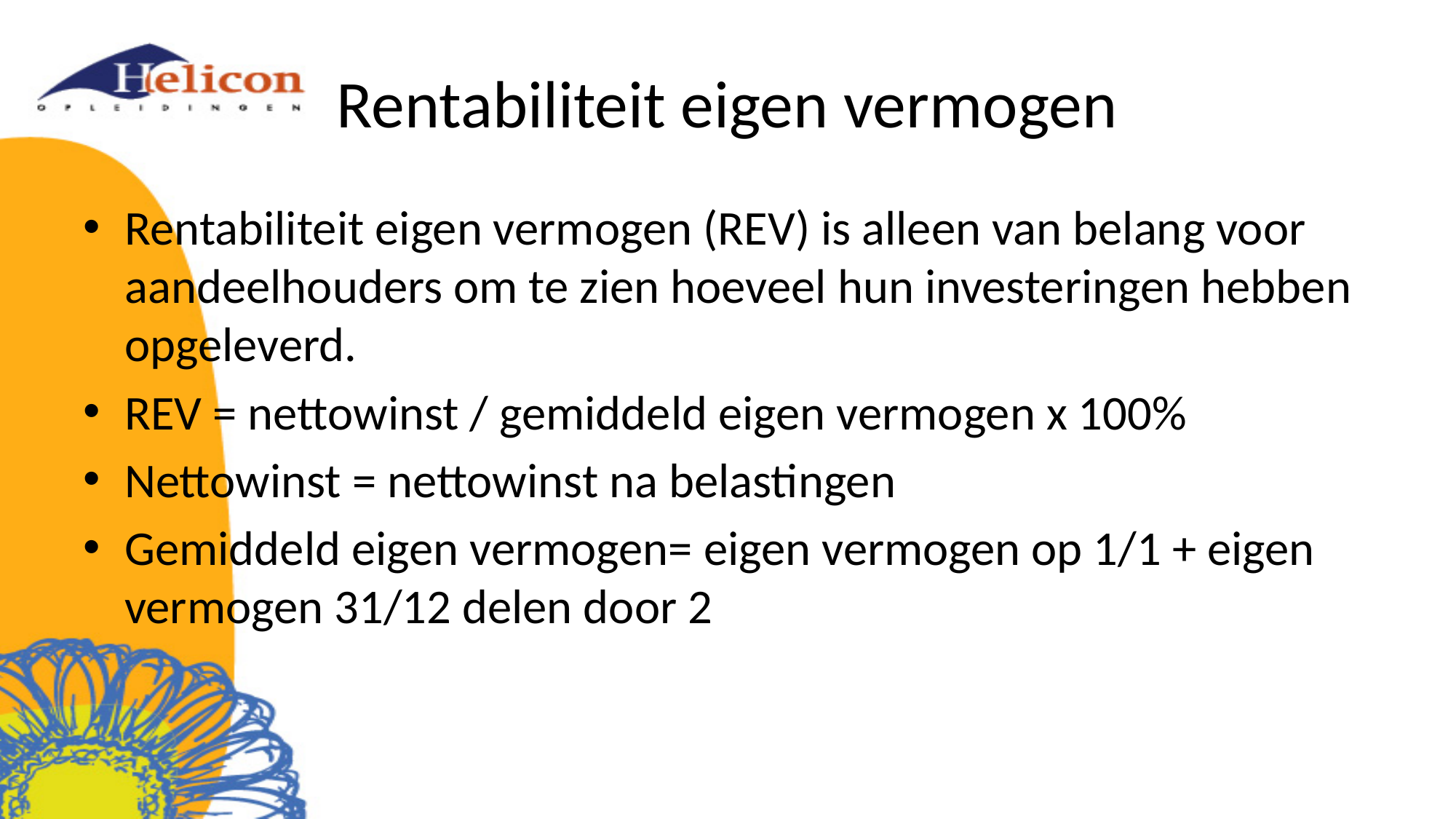

# Rentabiliteit eigen vermogen
Rentabiliteit eigen vermogen (REV) is alleen van belang voor aandeelhouders om te zien hoeveel hun investeringen hebben opgeleverd.
REV = nettowinst / gemiddeld eigen vermogen x 100%
Nettowinst = nettowinst na belastingen
Gemiddeld eigen vermogen= eigen vermogen op 1/1 + eigen vermogen 31/12 delen door 2